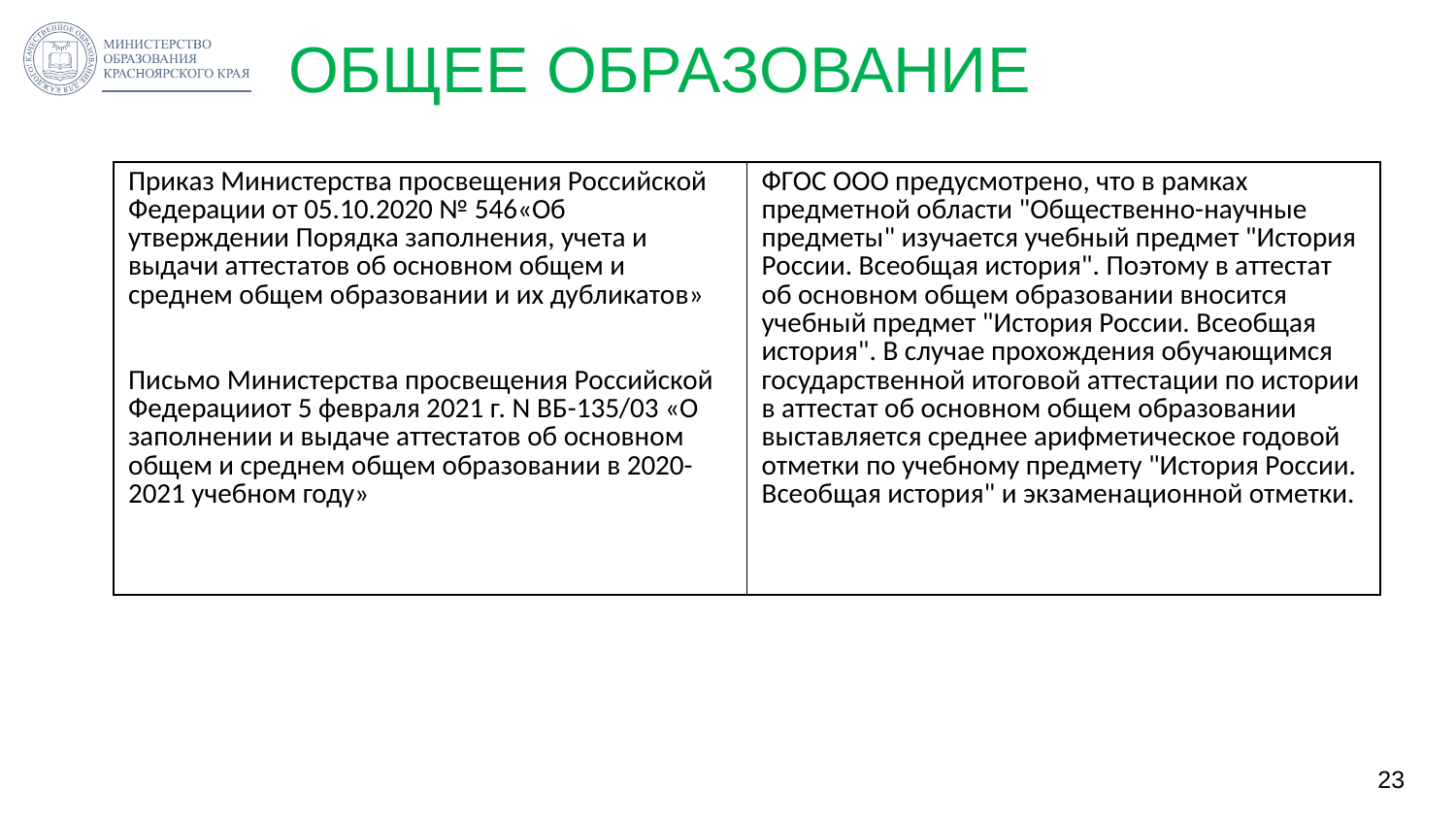

# ОБЩЕЕ ОБРАЗОВАНИЕ
| Приказ Министерства просвещения Российской Федерации от 05.10.2020 № 546«Об утверждении Порядка заполнения, учета и выдачи аттестатов об основном общем и среднем общем образовании и их дубликатов» Письмо Министерства просвещения Российской Федерацииот 5 февраля 2021 г. N ВБ-135/03 «О заполнении и выдаче аттестатов об основном общем и среднем общем образовании в 2020-2021 учебном году» | ФГОС ООО предусмотрено, что в рамках предметной области "Общественно-научные предметы" изучается учебный предмет "История России. Всеобщая история". Поэтому в аттестат об основном общем образовании вносится учебный предмет "История России. Всеобщая история". В случае прохождения обучающимся государственной итоговой аттестации по истории в аттестат об основном общем образовании выставляется среднее арифметическое годовой отметки по учебному предмету "История России. Всеобщая история" и экзаменационной отметки. |
| --- | --- |
23